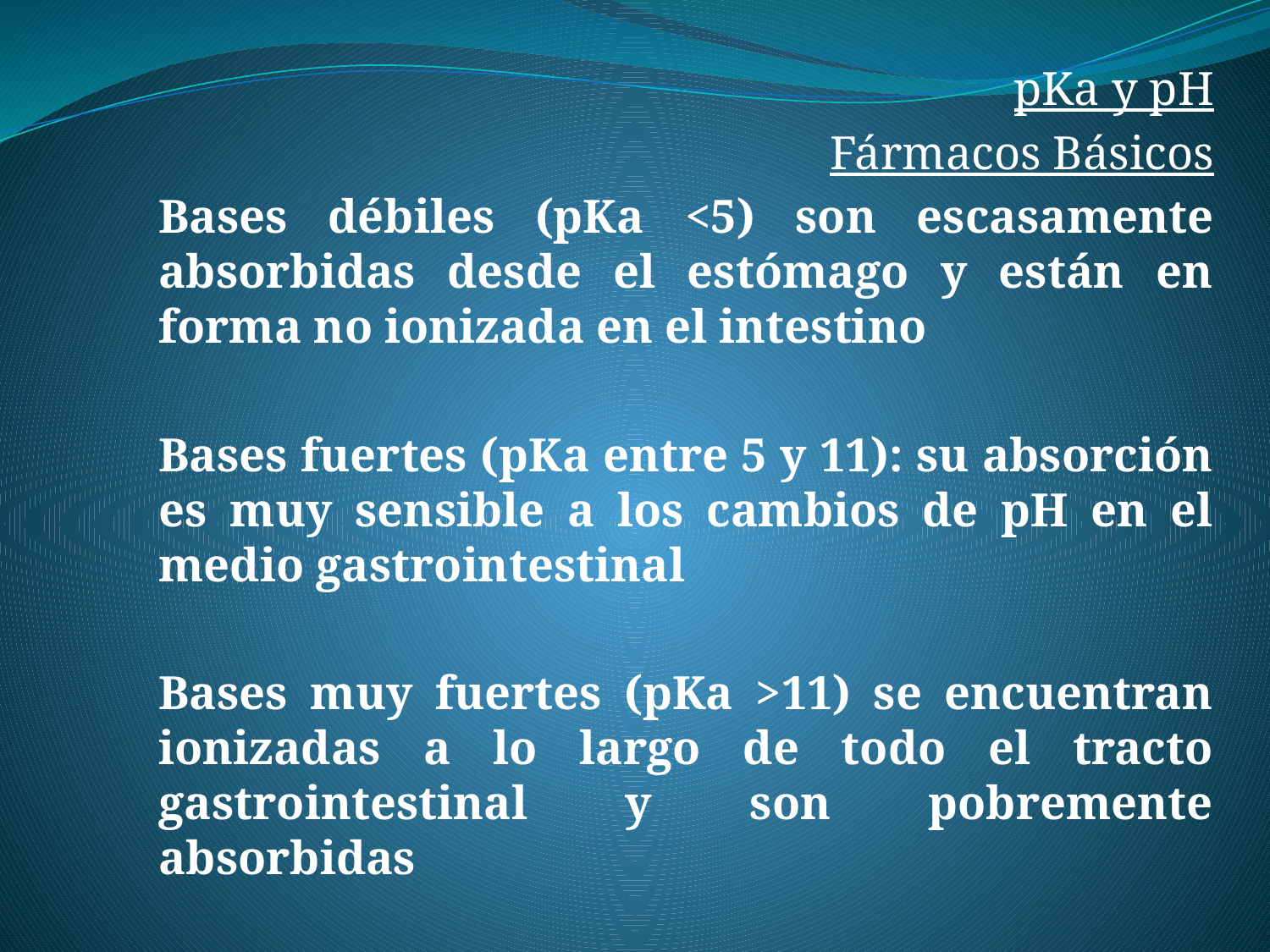

pKa y pH
Fármacos Básicos
Bases débiles (pKa <5) son escasamente absorbidas desde el estómago y están en forma no ionizada en el intestino

Bases fuertes (pKa entre 5 y 11): su absorción es muy sensible a los cambios de pH en el medio gastrointestinal

Bases muy fuertes (pKa >11) se encuentran ionizadas a lo largo de todo el tracto gastrointestinal y son pobremente absorbidas